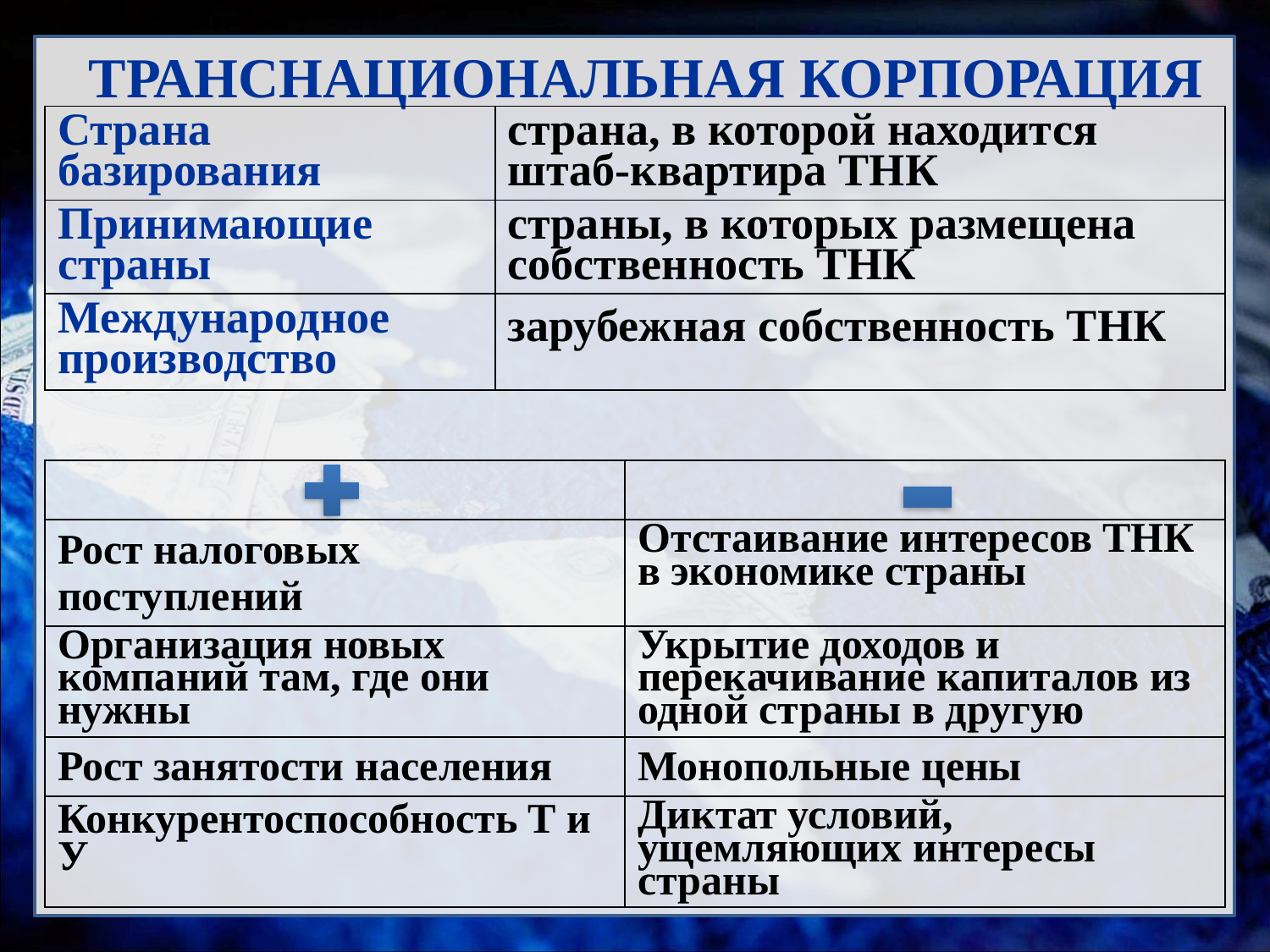

# ТРАНСНАЦИОНАЛЬНАЯ КОРПОРАЦИЯ
| Страна базирования | страна, в которой находится штаб-квартира ТНК |
| --- | --- |
| Принимающие страны | страны, в которых размещена собственность ТНК |
| Международное производство | зарубежная собственность ТНК |

|  |  |
| --- | --- |
| Рост налоговых поступлений | Отстаивание интересов ТНК в экономике страны |
| Организация новых компаний там, где они нужны | Укрытие доходов и перекачивание капиталов из одной страны в другую |
| Рост занятости населения | Монопольные цены |
| Конкурентоспособность Т и У | Диктат условий, ущемляющих интересы страны |